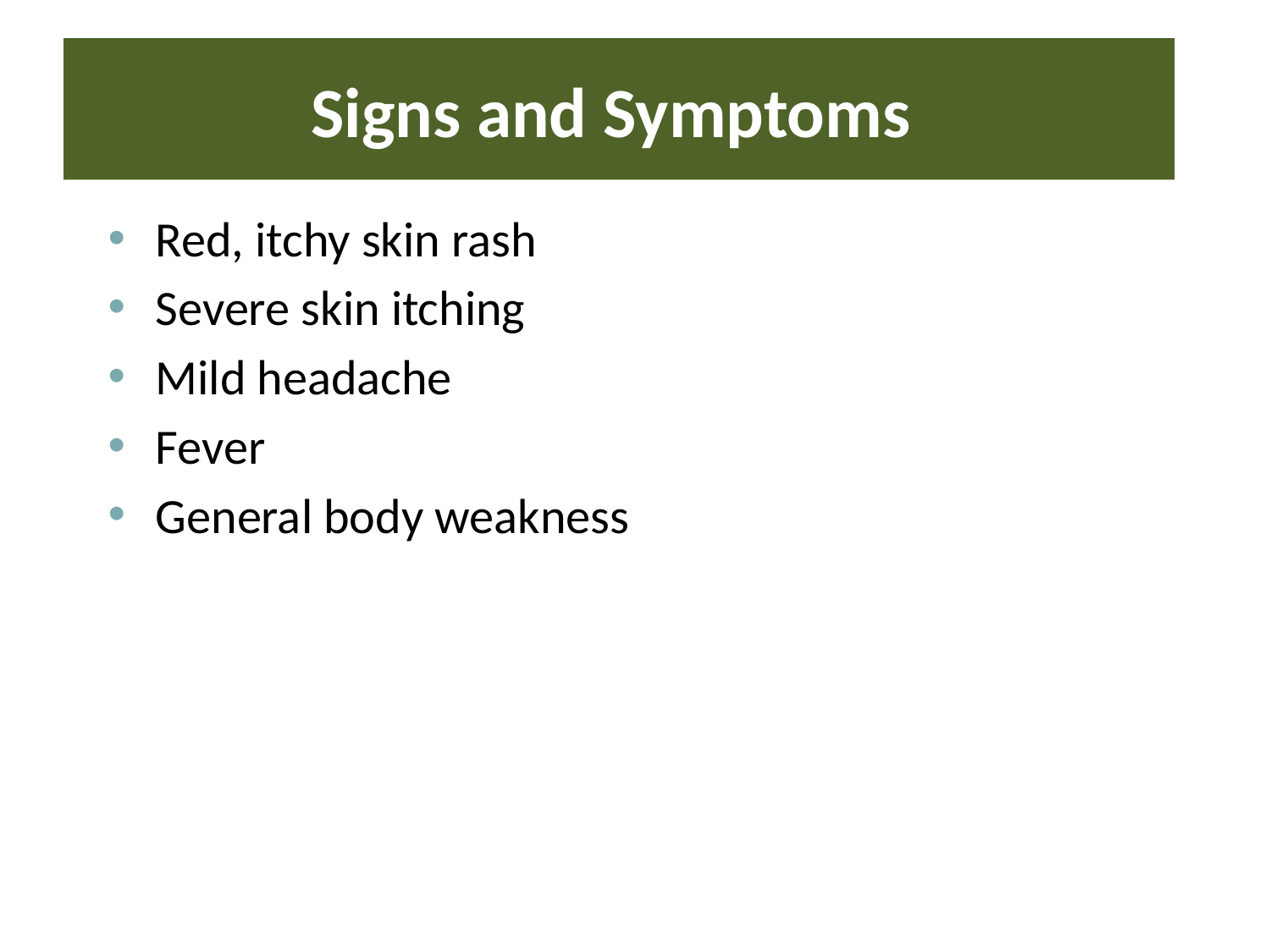

# Signs and Symptoms
Red, itchy skin rash
Severe skin itching
Mild headache
Fever
General body weakness